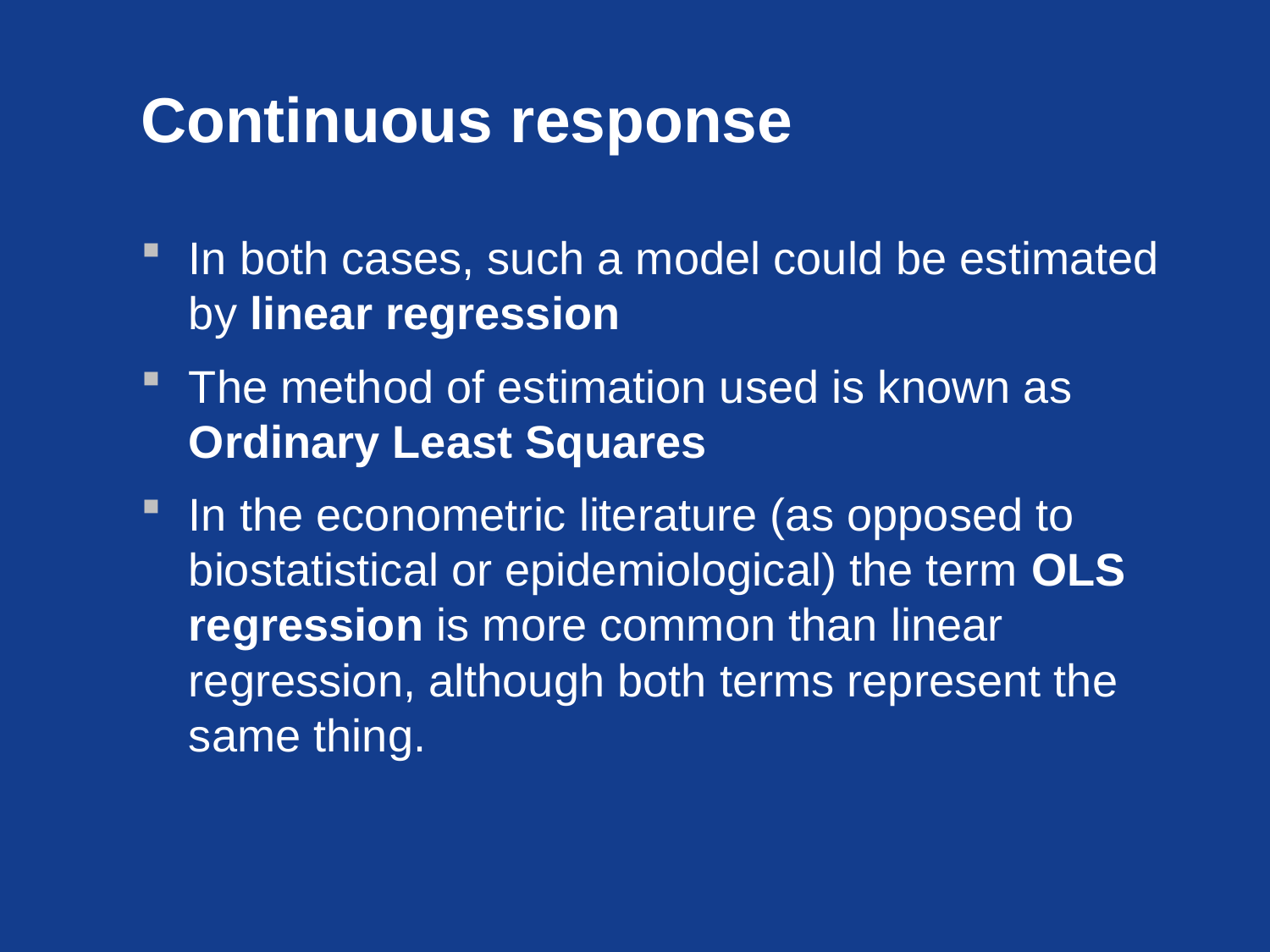

# Continuous response
In both cases, such a model could be estimated by linear regression
The method of estimation used is known as Ordinary Least Squares
In the econometric literature (as opposed to biostatistical or epidemiological) the term OLS regression is more common than linear regression, although both terms represent the same thing.